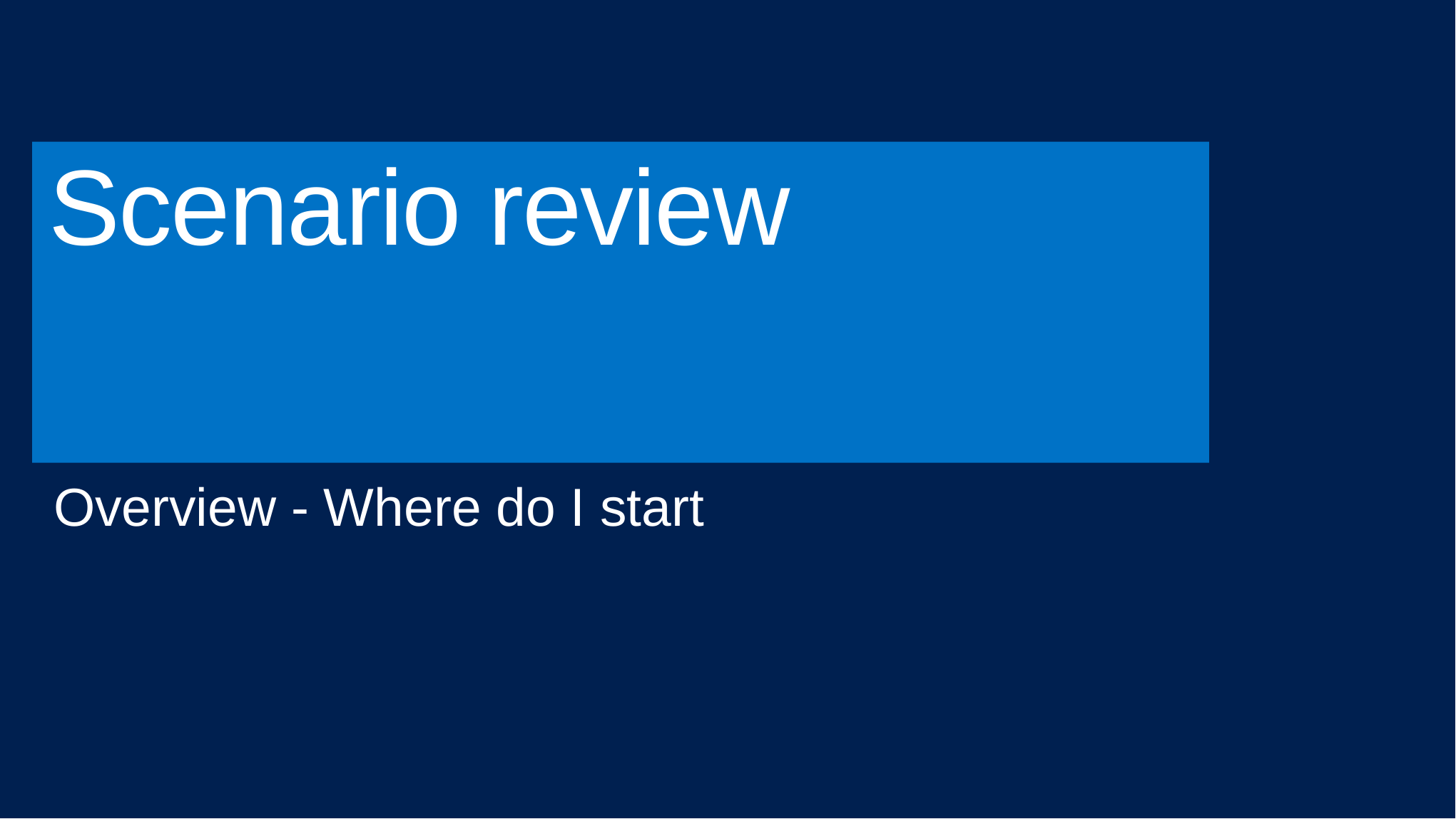

# Scenario review
Overview - Where do I start